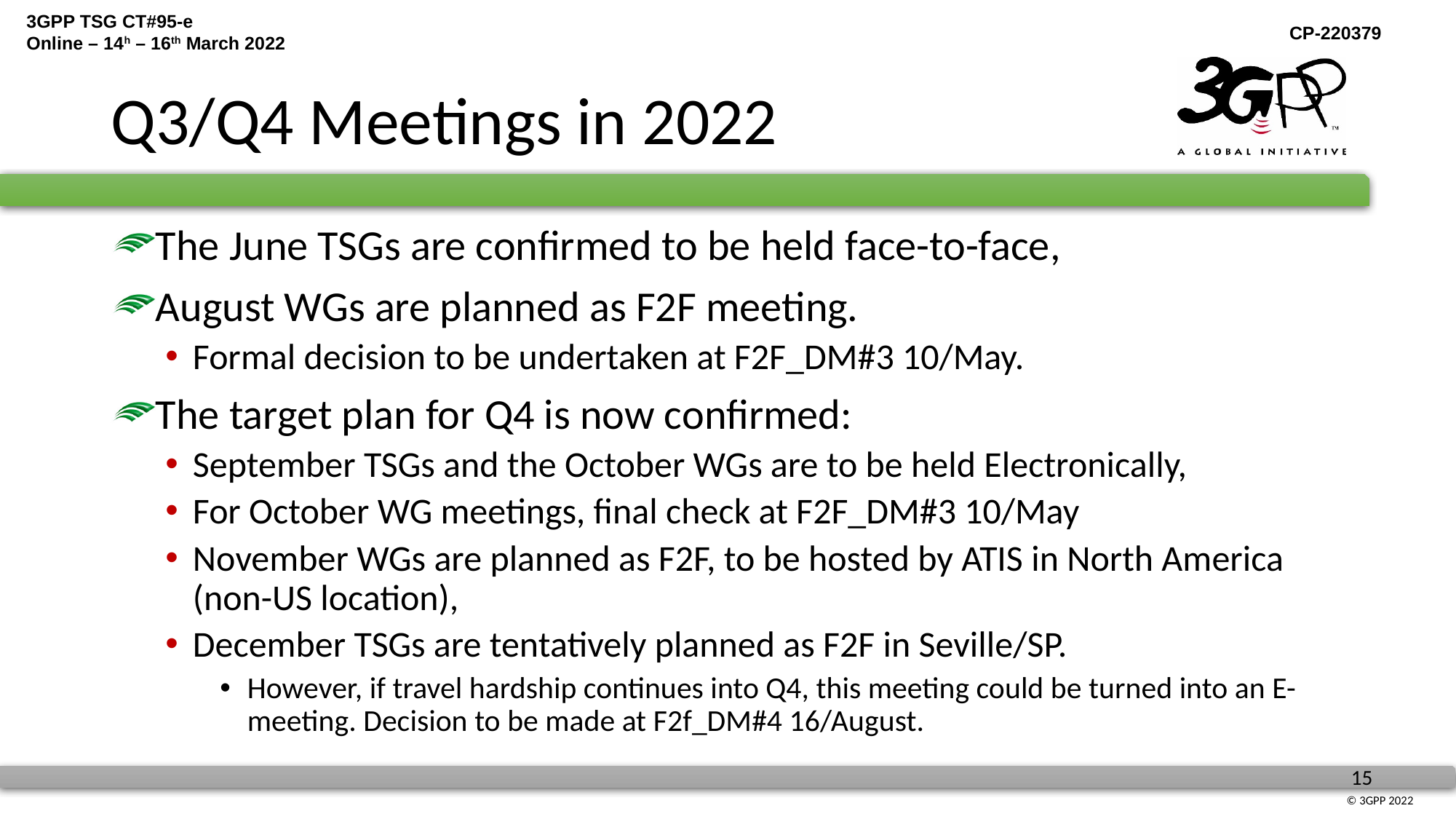

# Q3/Q4 Meetings in 2022
The June TSGs are confirmed to be held face-to-face,
August WGs are planned as F2F meeting.
Formal decision to be undertaken at F2F_DM#3 10/May.
The target plan for Q4 is now confirmed:
September TSGs and the October WGs are to be held Electronically,
For October WG meetings, final check at F2F_DM#3 10/May
November WGs are planned as F2F, to be hosted by ATIS in North America (non-US location),
December TSGs are tentatively planned as F2F in Seville/SP.
However, if travel hardship continues into Q4, this meeting could be turned into an E-meeting. Decision to be made at F2f_DM#4 16/August.